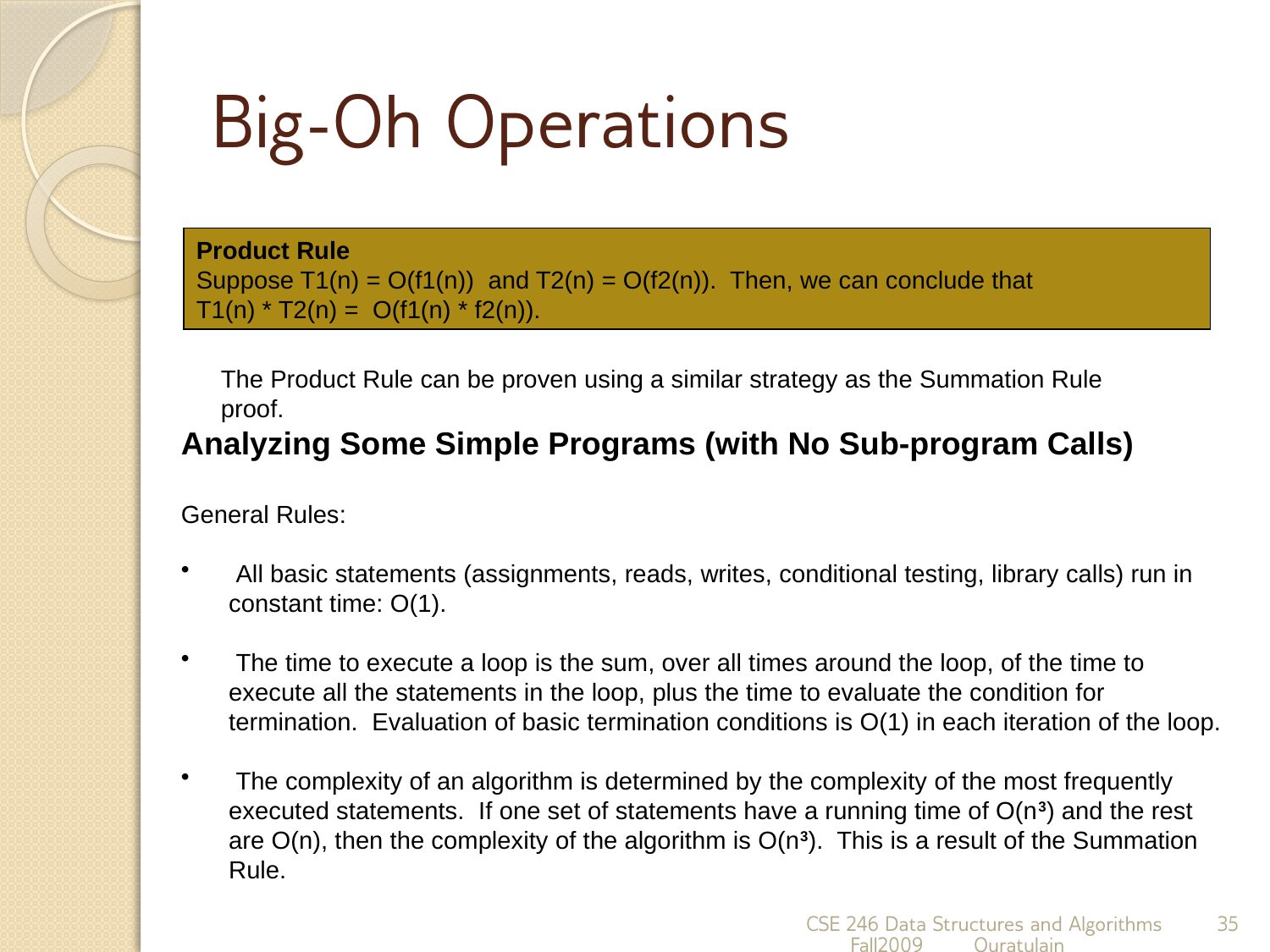

# Big-Oh Operations
Product Rule
Suppose T1(n) = O(f1(n))  and T2(n) = O(f2(n)).  Then, we can conclude that
T1(n) * T2(n) =  O(f1(n) * f2(n)).
The Product Rule can be proven using a similar strategy as the Summation Rule proof.
Analyzing Some Simple Programs (with No Sub-program Calls)

General Rules:

 All basic statements (assignments, reads, writes, conditional testing, library calls) run in      constant time: O(1).

 The time to execute a loop is the sum, over all times around the loop, of the time to execute all the statements in the loop, plus the time to evaluate the condition for termination.  Evaluation of basic termination conditions is O(1) in each iteration of the loop.

 The complexity of an algorithm is determined by the complexity of the most frequently executed statements.  If one set of statements have a running time of O(n3) and the rest are O(n), then the complexity of the algorithm is O(n3).  This is a result of the Summation Rule.
CSE 246 Data Structures and Algorithms          Fall2009        Quratulain
35